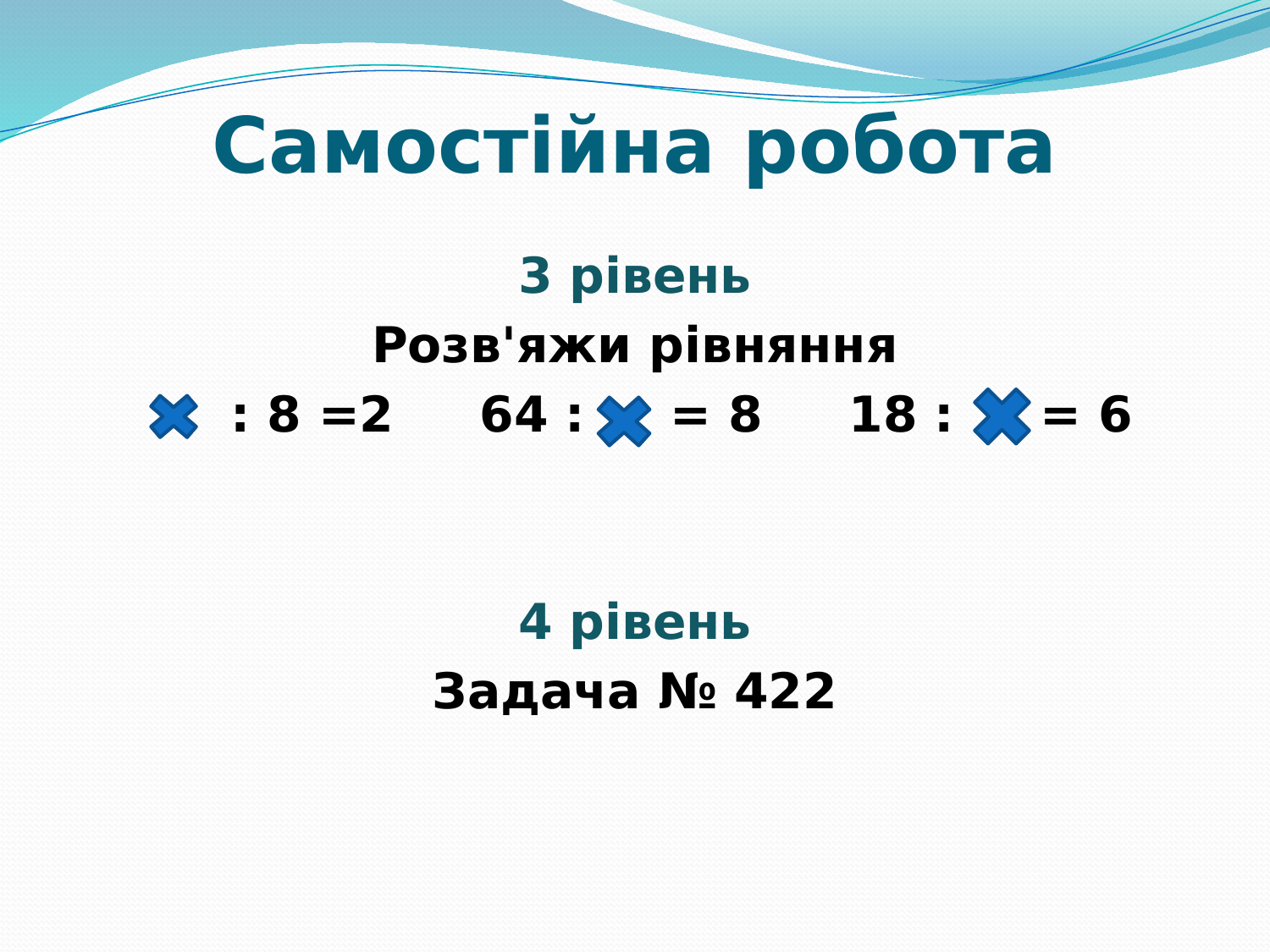

# Самостійна робота
3 рівень
Розв'яжи рівняння
         : 8 =2     64 :     = 8     18 :     = 6

4 рівень
Задача № 422